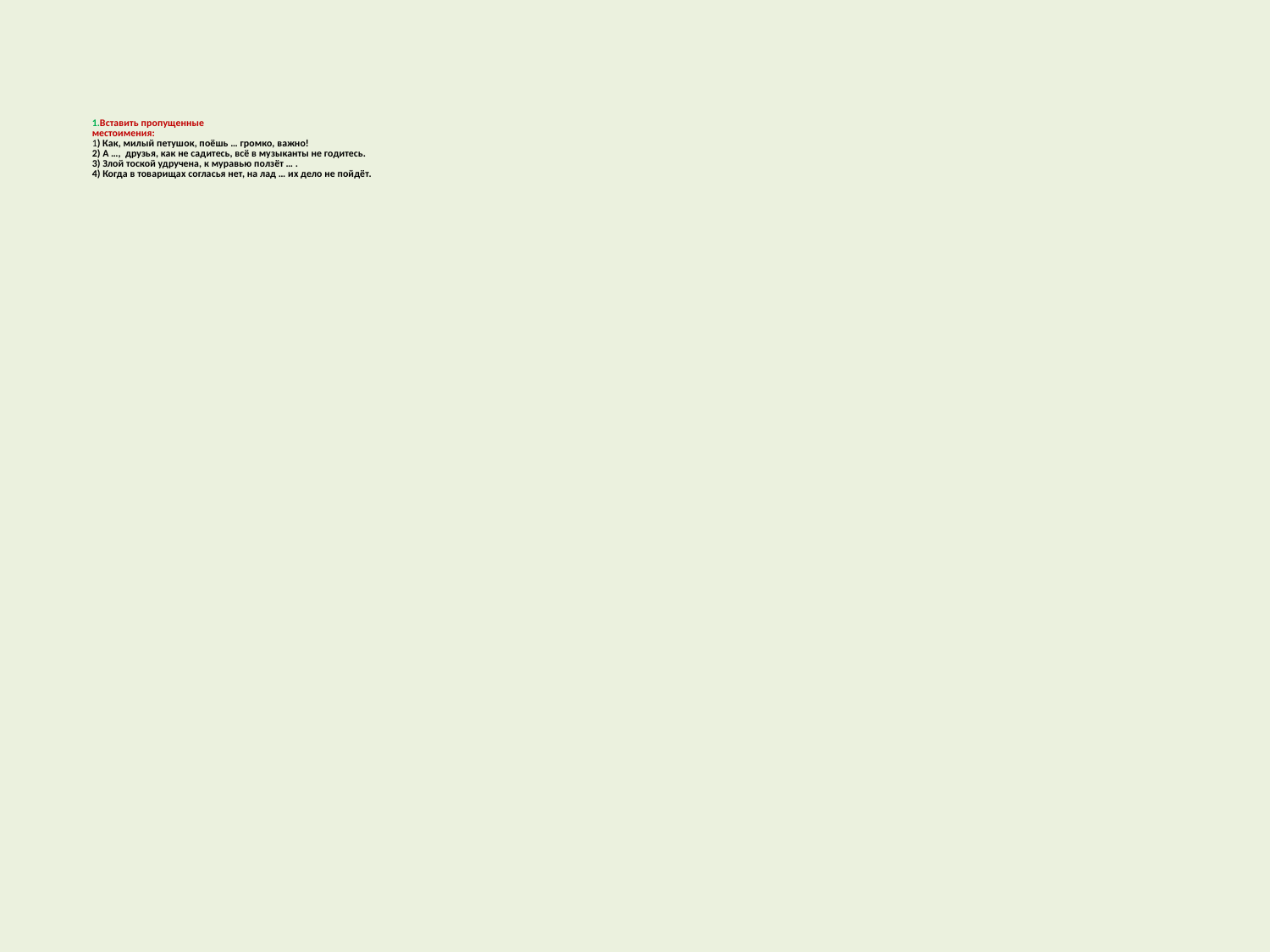

# 1.Вcтавить пропущенные местоимения: 1) Как, милый петушок, поёшь … громко, важно! 2) А …,  друзья, как не садитесь, всё в музыканты не годитесь. 3) Злой тоской удручена, к муравью ползёт … . 4) Когда в товарищах согласья нет, на лад … их дело не пойдёт.